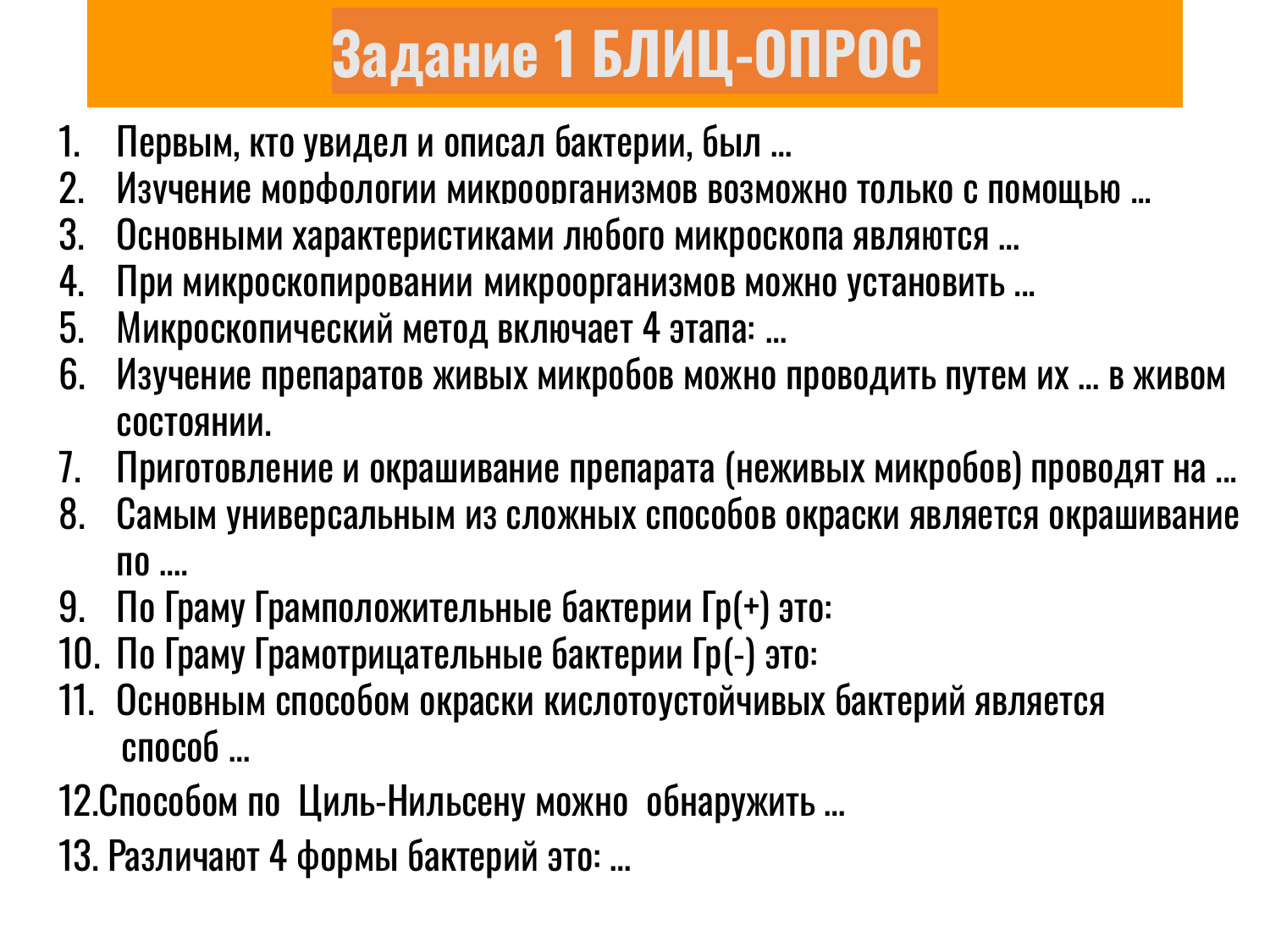

# Задание 1 БЛИЦ-ОПРОС
Первым, кто увидел и описал бактерии, был …
Изучение морфологии микроорганизмов возможно только с помощью ...
Основными характеристиками любого микроскопа являются …
При микроскопировании микроорганизмов можно установить ...
Микроскопический метод включает 4 этапа: …
Изучение препаратов живых микробов можно проводить путем их … в живом состоянии.
Приготовление и окрашивание препарата (неживых микробов) проводят на ...
Самым универсальным из сложных способов окраски является окрашивание по ….
По Граму Грамположительные бактерии Гр(+) это:
По Граму Грамотрицательные бактерии Гр(-) это:
Основным способом окраски кислотоустойчивых бактерий является
     способ …
Способом по  Циль-Нильсену можно  обнаружить …
 Различают 4 формы бактерий это: …